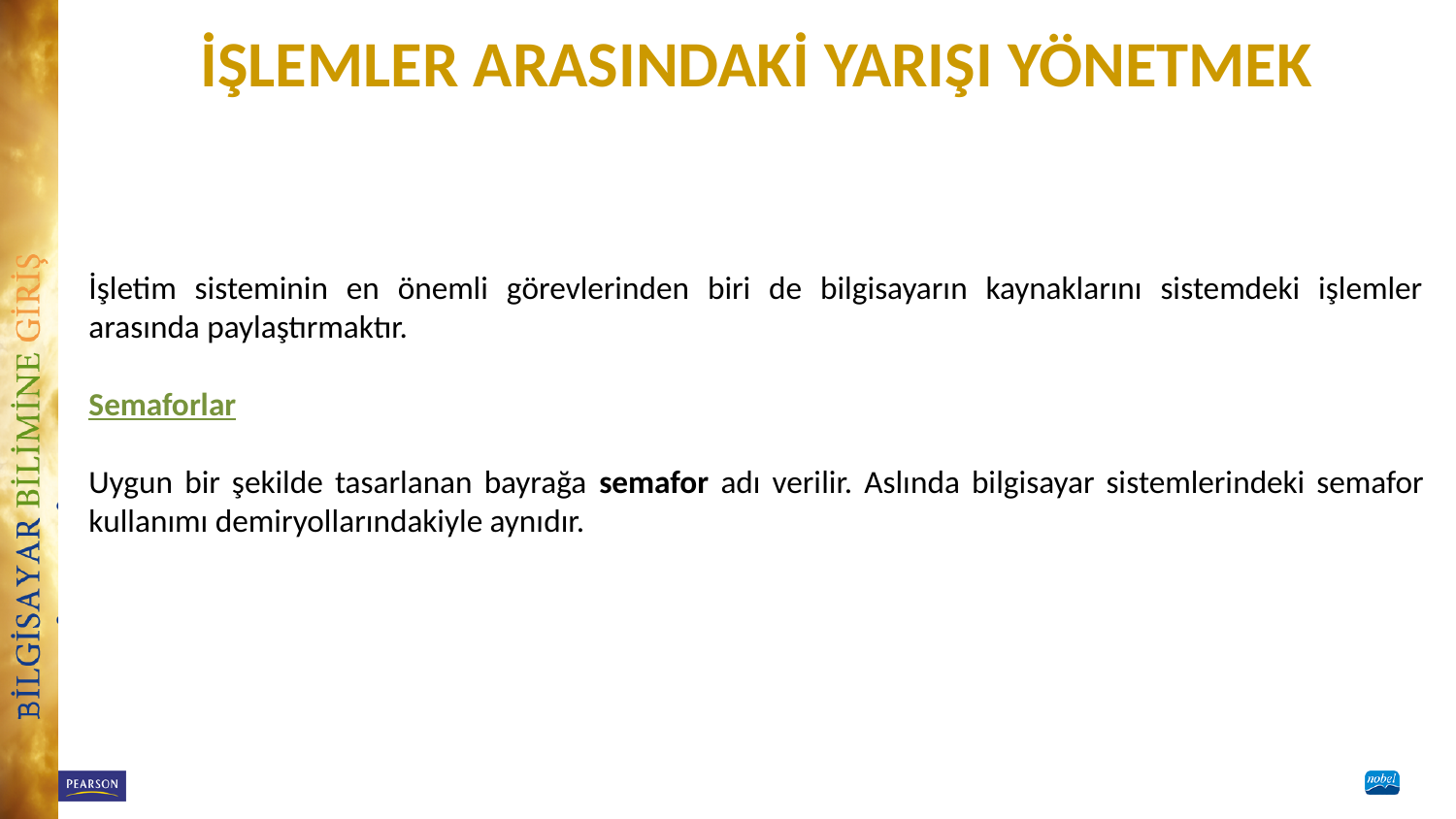

# İŞLEMLER ARASINDAKİ YARIŞI YÖNETMEK
İşletim sisteminin en önemli görevlerinden biri de bilgisayarın kaynaklarını sistemdeki işlemler arasında paylaştırmaktır.

Semaforlar

Uygun bir şekilde tasarlanan bayrağa semafor adı verilir. Aslında bilgisayar sistemlerindeki semafor kullanımı demiryollarındakiyle aynıdır.